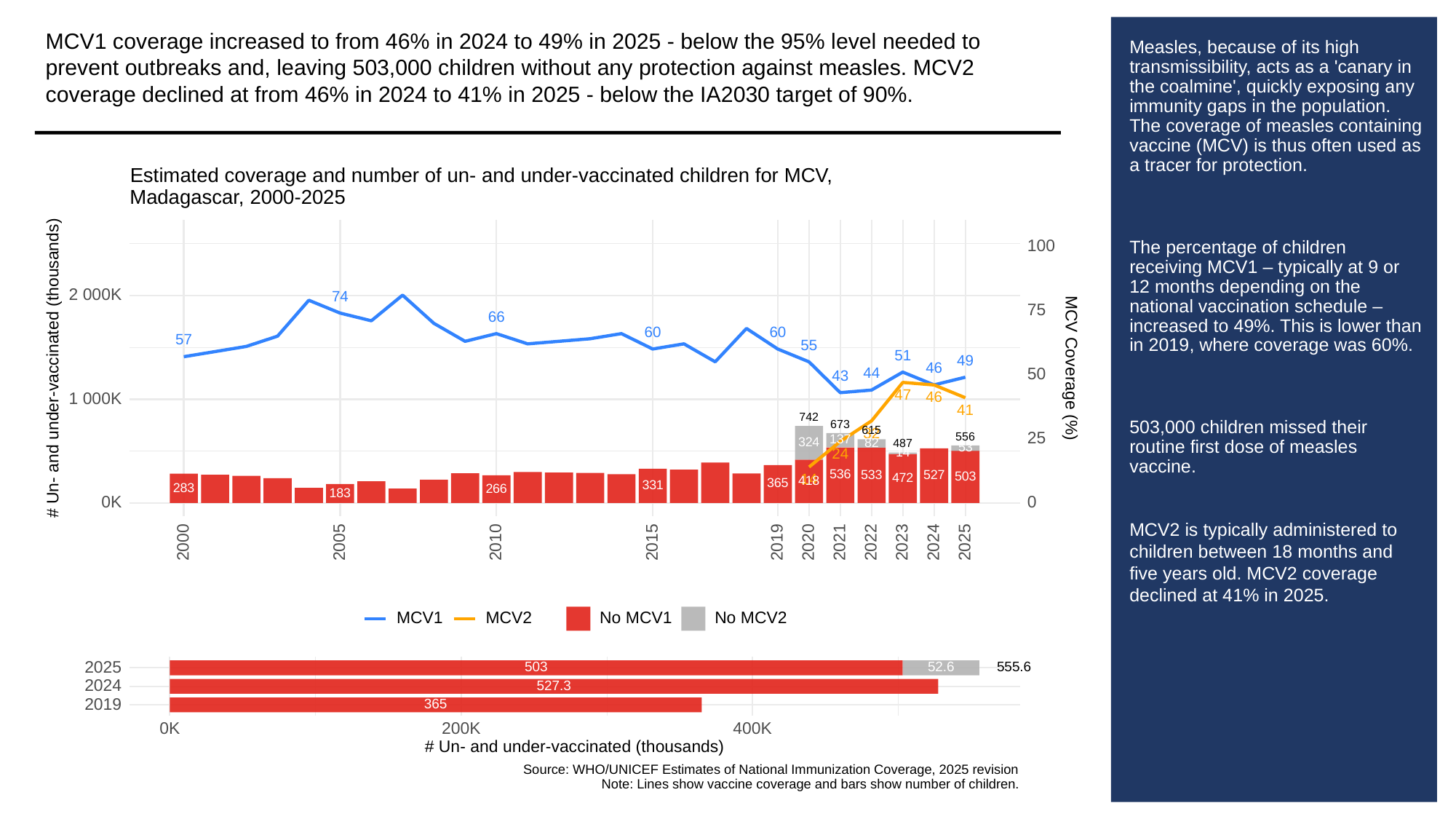

MCV1 coverage increased to from 46% in 2024 to 49% in 2025 - below the 95% level needed to prevent outbreaks and, leaving 503,000 children without any protection against measles. MCV2 coverage declined at from 46% in 2024 to 41% in 2025 - below the IA2030 target of 90%.
# Measles, because of its high transmissibility, acts as a 'canary in the coalmine', quickly exposing any immunity gaps in the population. The coverage of measles containing vaccine (MCV) is thus often used as a tracer for protection.

The percentage of children receiving MCV1 – typically at 9 or 12 months depending on the national vaccination schedule – increased to 49%. This is lower than in 2019, where coverage was 60%.

503,000 children missed their routine first dose of measles vaccine.

MCV2 is typically administered to children between 18 months and five years old. MCV2 coverage declined at 41% in 2025.

Estimated coverage and number of un- and under-vaccinated children for MCV,
Madagascar, 2000-2025

100

2 000K
74

75
66
60
60
57
55

51
49
# Un- and under-vaccinated (thousands)
MCV Coverage (%)
46
44
50
43

47
46
1 000K

41
742
673

615
32
25
556

137
324
82

487
53

14
24

536
533
527
503

472

14

418

365

331

283

266

183
0K
0

2023
2000
2005
2010
2015
2019
2020
2021
2022
2024
2025

MCV1
MCV2
No MCV1
No MCV2

2025
503
52.6
555.6

2024
527.3

2019
365

0K
200K
400K
# Un- and under-vaccinated (thousands)
Source: WHO/UNICEF Estimates of National Immunization Coverage, 2025 revision
Note: Lines show vaccine coverage and bars show number of children.